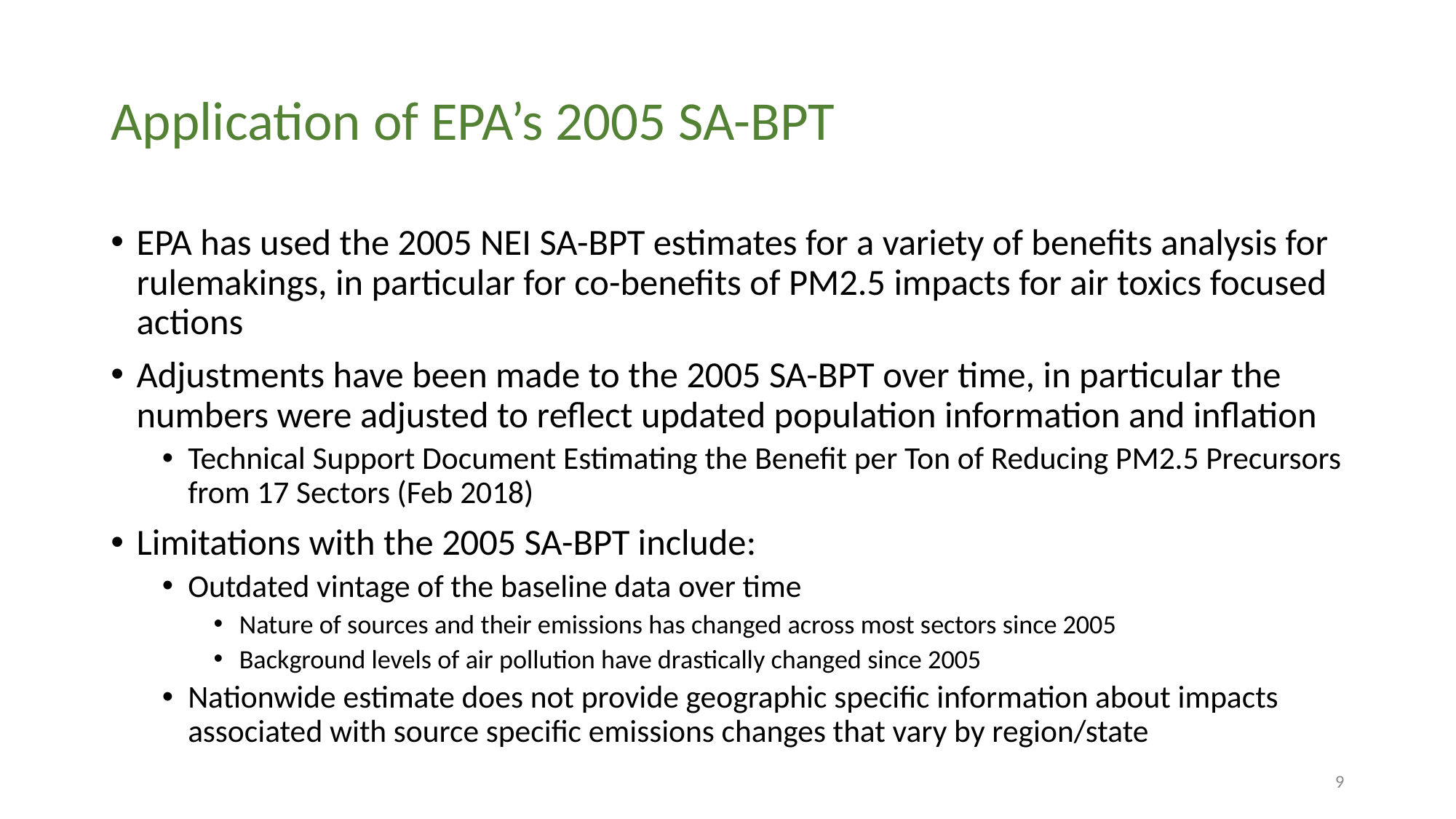

# Application of EPA’s 2005 SA-BPT
EPA has used the 2005 NEI SA-BPT estimates for a variety of benefits analysis for rulemakings, in particular for co-benefits of PM2.5 impacts for air toxics focused actions
Adjustments have been made to the 2005 SA-BPT over time, in particular the numbers were adjusted to reflect updated population information and inflation
Technical Support Document Estimating the Benefit per Ton of Reducing PM2.5 Precursors from 17 Sectors (Feb 2018)
Limitations with the 2005 SA-BPT include:
Outdated vintage of the baseline data over time
Nature of sources and their emissions has changed across most sectors since 2005
Background levels of air pollution have drastically changed since 2005
Nationwide estimate does not provide geographic specific information about impacts associated with source specific emissions changes that vary by region/state
9